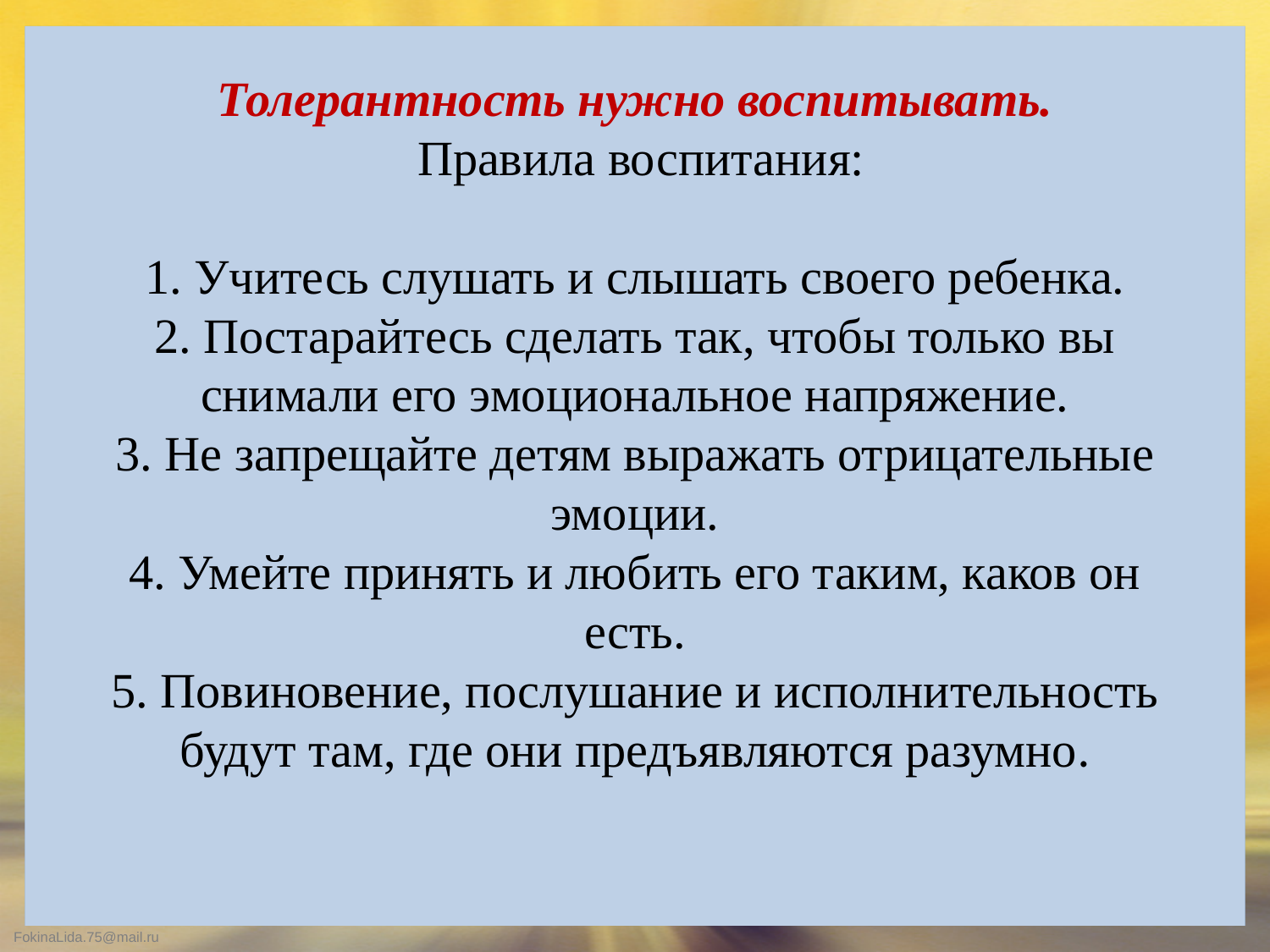

# Толерантность нужно воспитывать. Правила воспитания: 1. Учитесь слушать и слышать своего ребенка. 2. Постарайтесь сделать так, чтобы только вы снимали его эмоциональное напряжение. 3. Не запрещайте детям выражать отрицательные эмоции. 4. Умейте принять и любить его таким, каков он есть. 5. Повиновение, послушание и исполнительность будут там, где они предъявляются разумно.